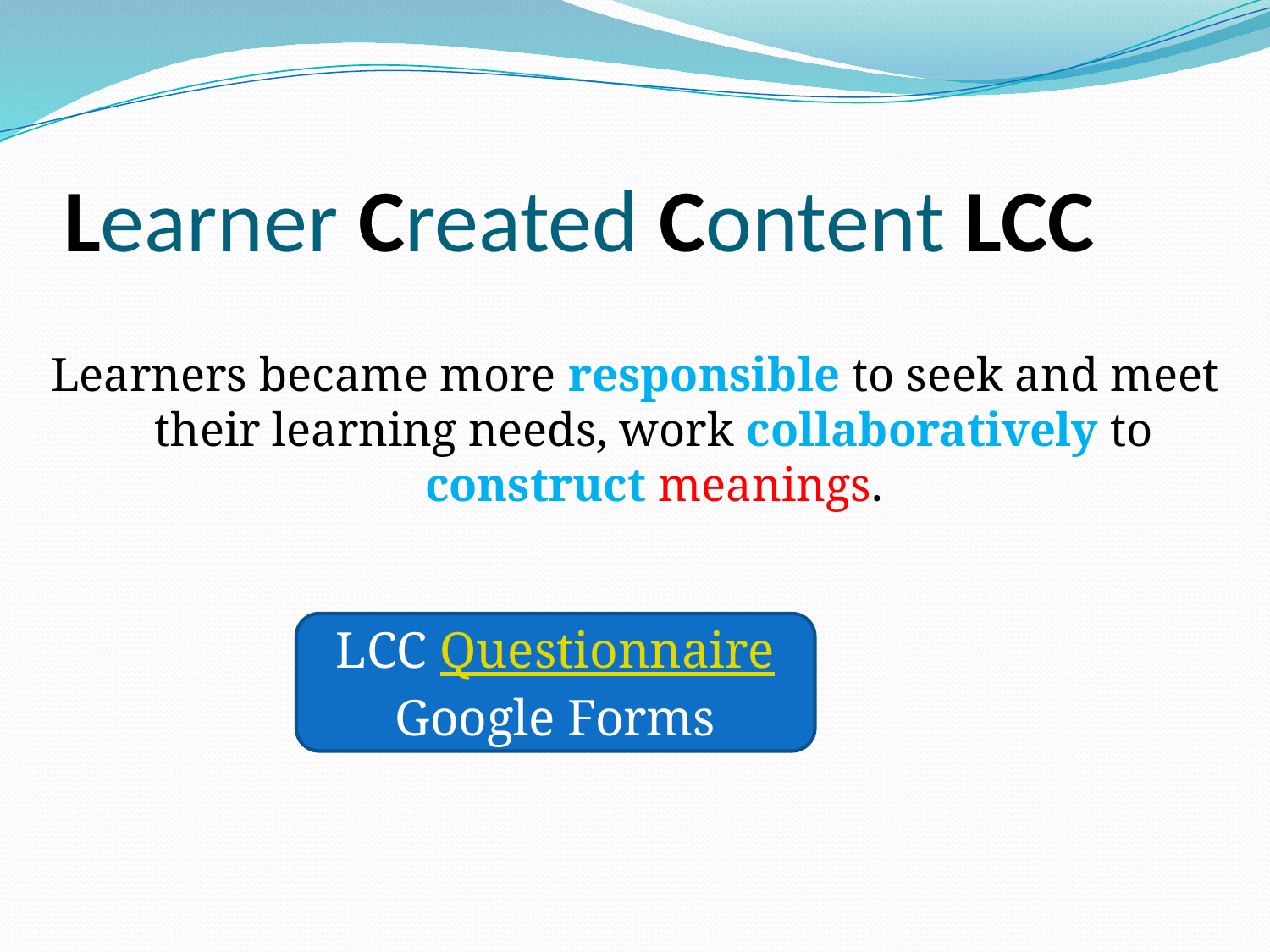

# Learner Created Content LCC

Learners became more responsible to seek and meet their learning needs, work collaboratively to construct meanings.
LCC Questionnaire Google Forms